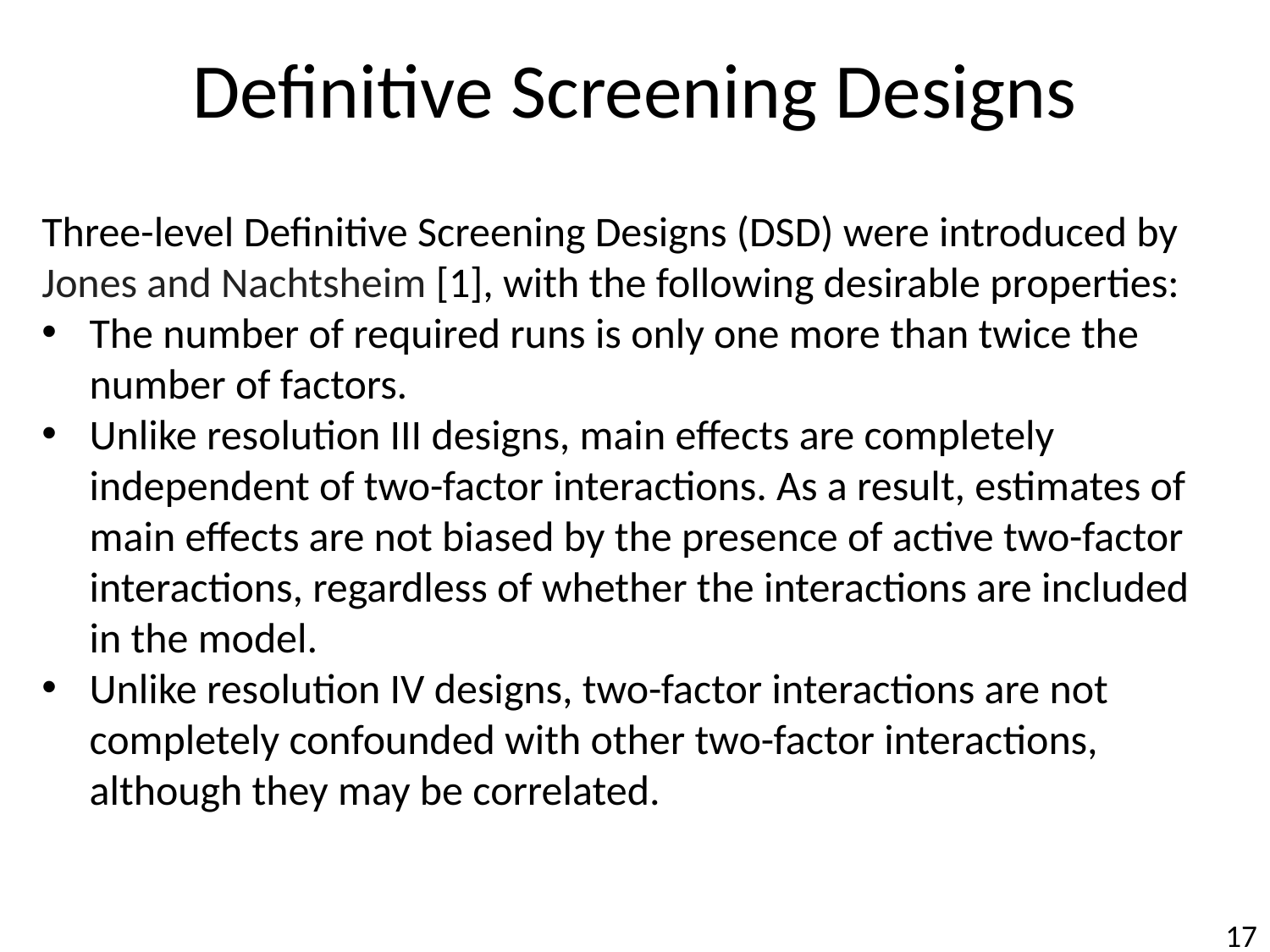

# Definitive Screening Designs
Three-level Definitive Screening Designs (DSD) were introduced by Jones and Nachtsheim [1], with the following desirable properties:
The number of required runs is only one more than twice the number of factors.
Unlike resolution III designs, main effects are completely independent of two-factor interactions. As a result, estimates of main effects are not biased by the presence of active two-factor interactions, regardless of whether the interactions are included in the model.
Unlike resolution IV designs, two-factor interactions are not completely confounded with other two-factor interactions, although they may be correlated.